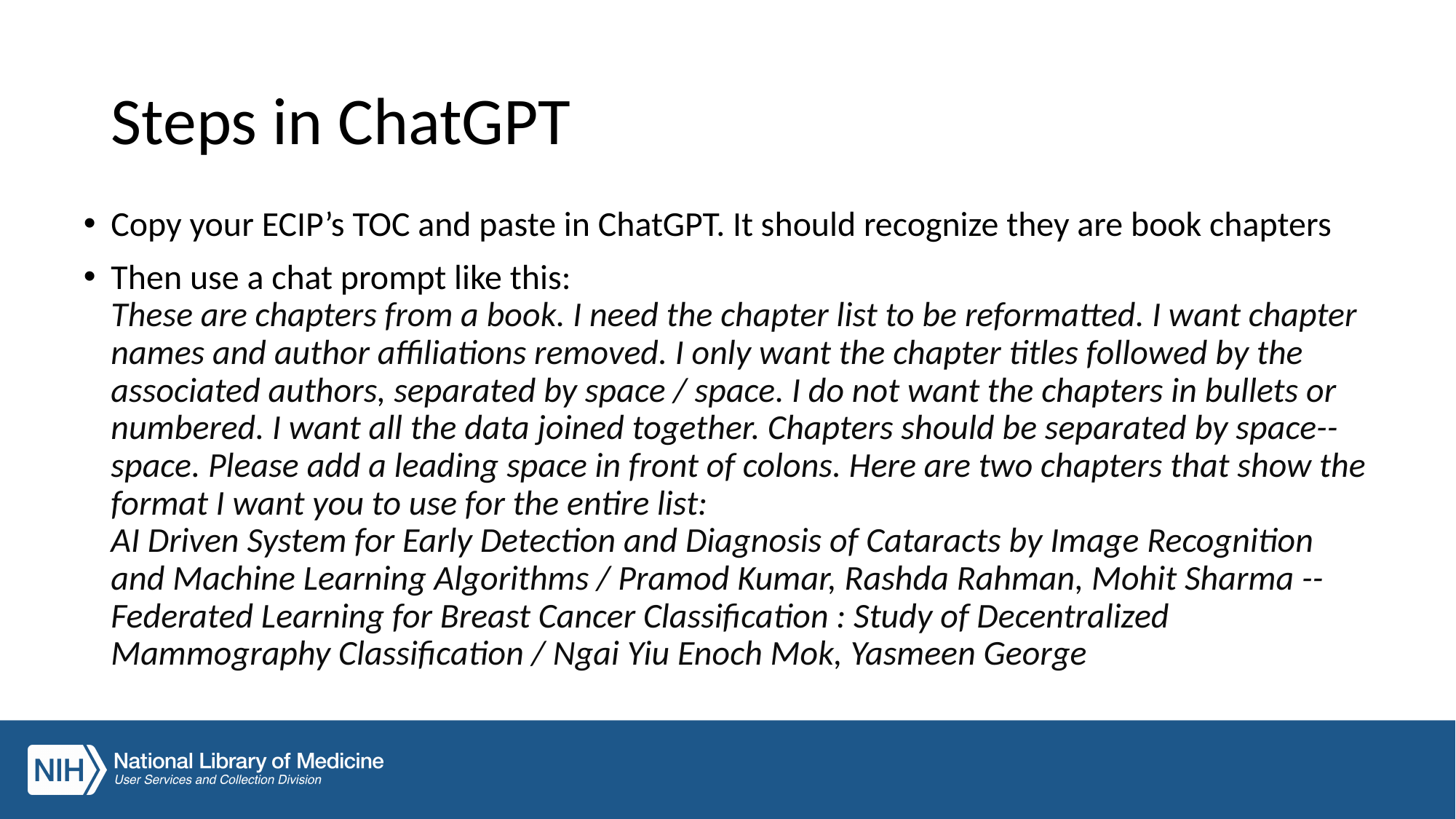

# Steps in ChatGPT
Copy your ECIP’s TOC and paste in ChatGPT. It should recognize they are book chapters
Then use a chat prompt like this:
These are chapters from a book. I need the chapter list to be reformatted. I want chapter names and author affiliations removed. I only want the chapter titles followed by the associated authors, separated by space / space. I do not want the chapters in bullets or numbered. I want all the data joined together. Chapters should be separated by space--space. Please add a leading space in front of colons. Here are two chapters that show the format I want you to use for the entire list:
AI Driven System for Early Detection and Diagnosis of Cataracts by Image Recognition and Machine Learning Algorithms / Pramod Kumar, Rashda Rahman, Mohit Sharma -- Federated Learning for Breast Cancer Classification : Study of Decentralized Mammography Classification / Ngai Yiu Enoch Mok, Yasmeen George